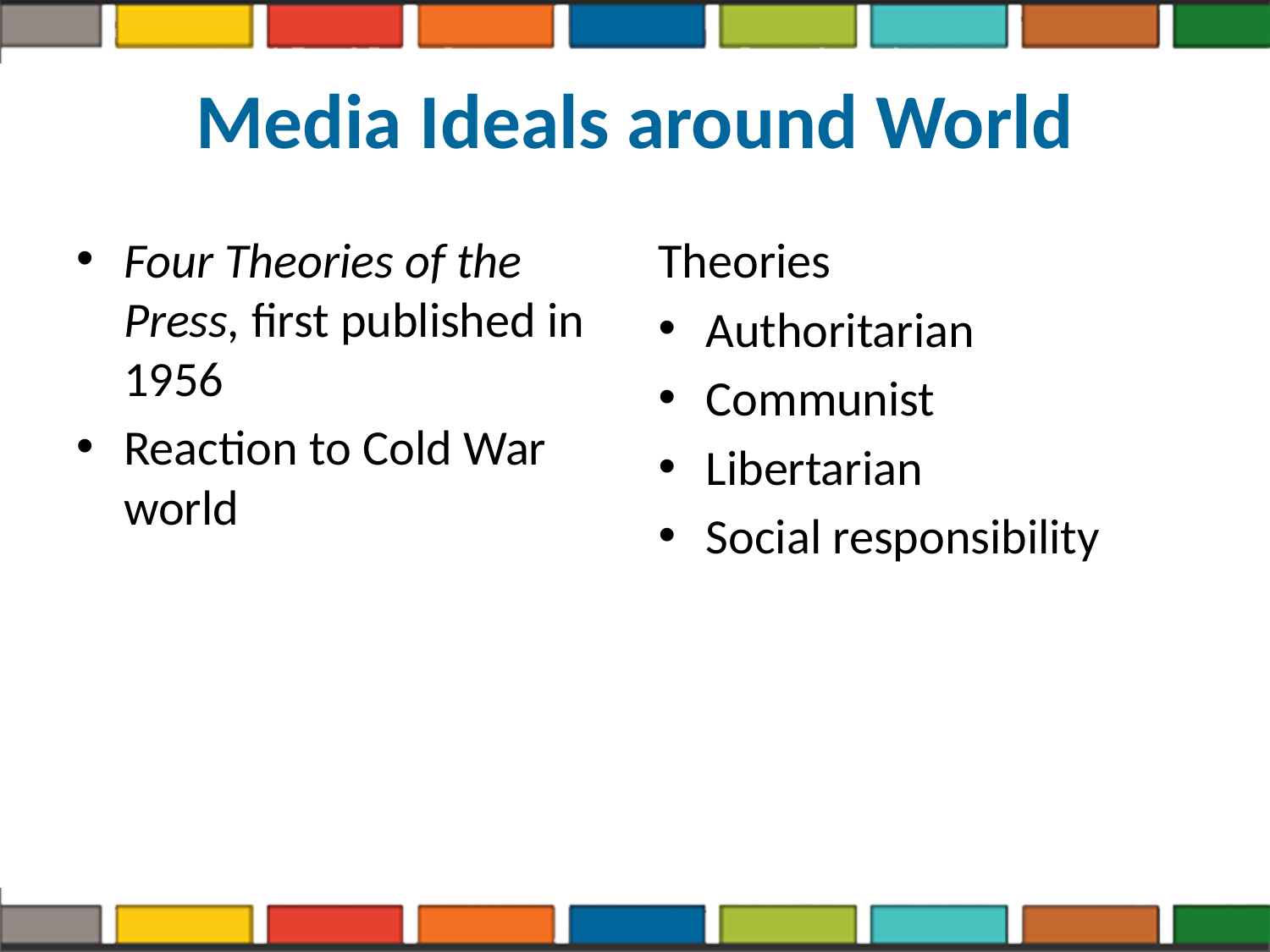

# Media Ideals around World
Four Theories of the Press, first published in 1956
Reaction to Cold War world
Theories
Authoritarian
Communist
Libertarian
Social responsibility